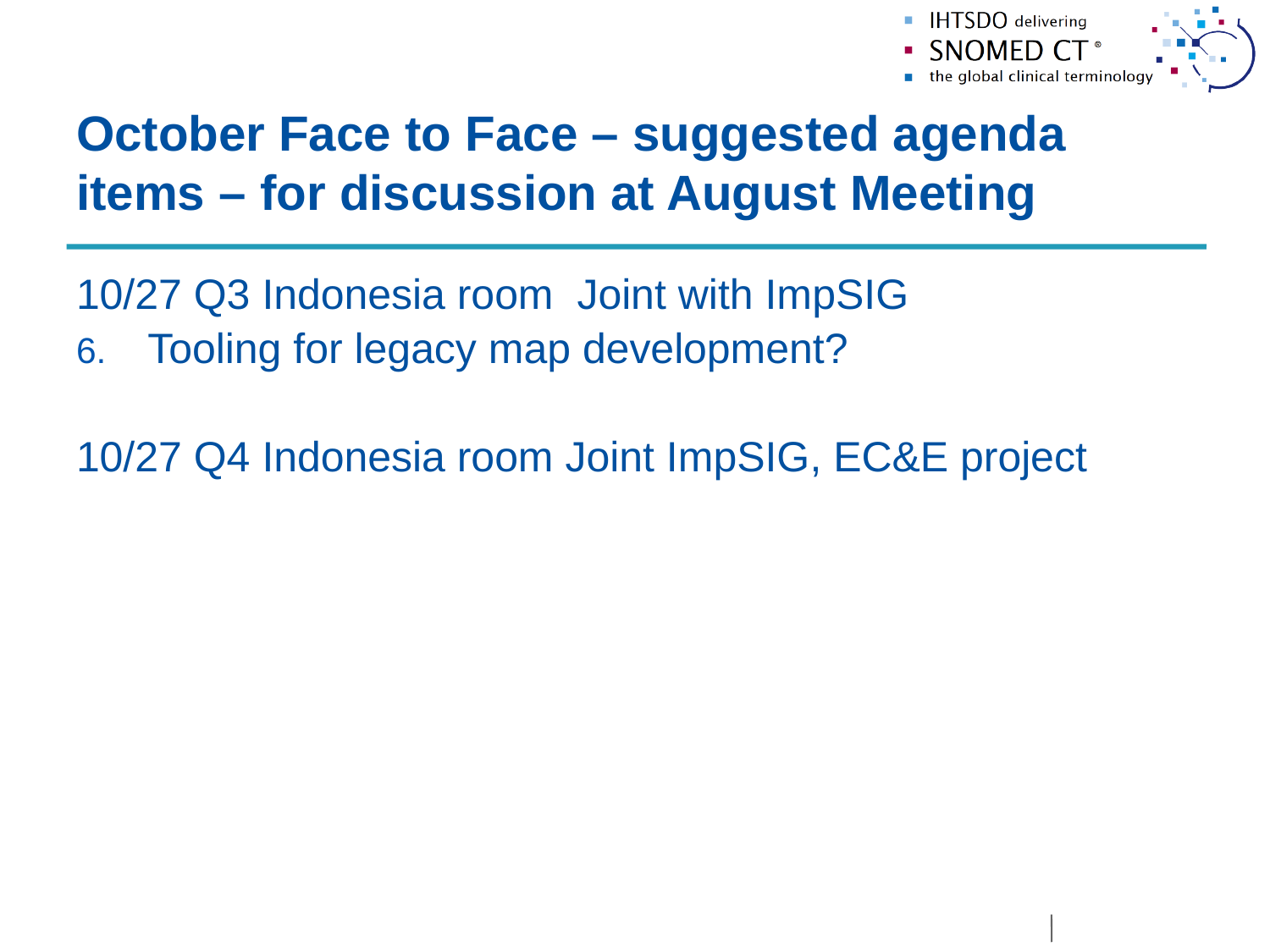

# October Face to Face – suggested agenda items – for discussion at August Meeting
10/27 Q3 Indonesia room  Joint with ImpSIG
Tooling for legacy map development?

10/27 Q4 Indonesia room Joint ImpSIG, EC&E project